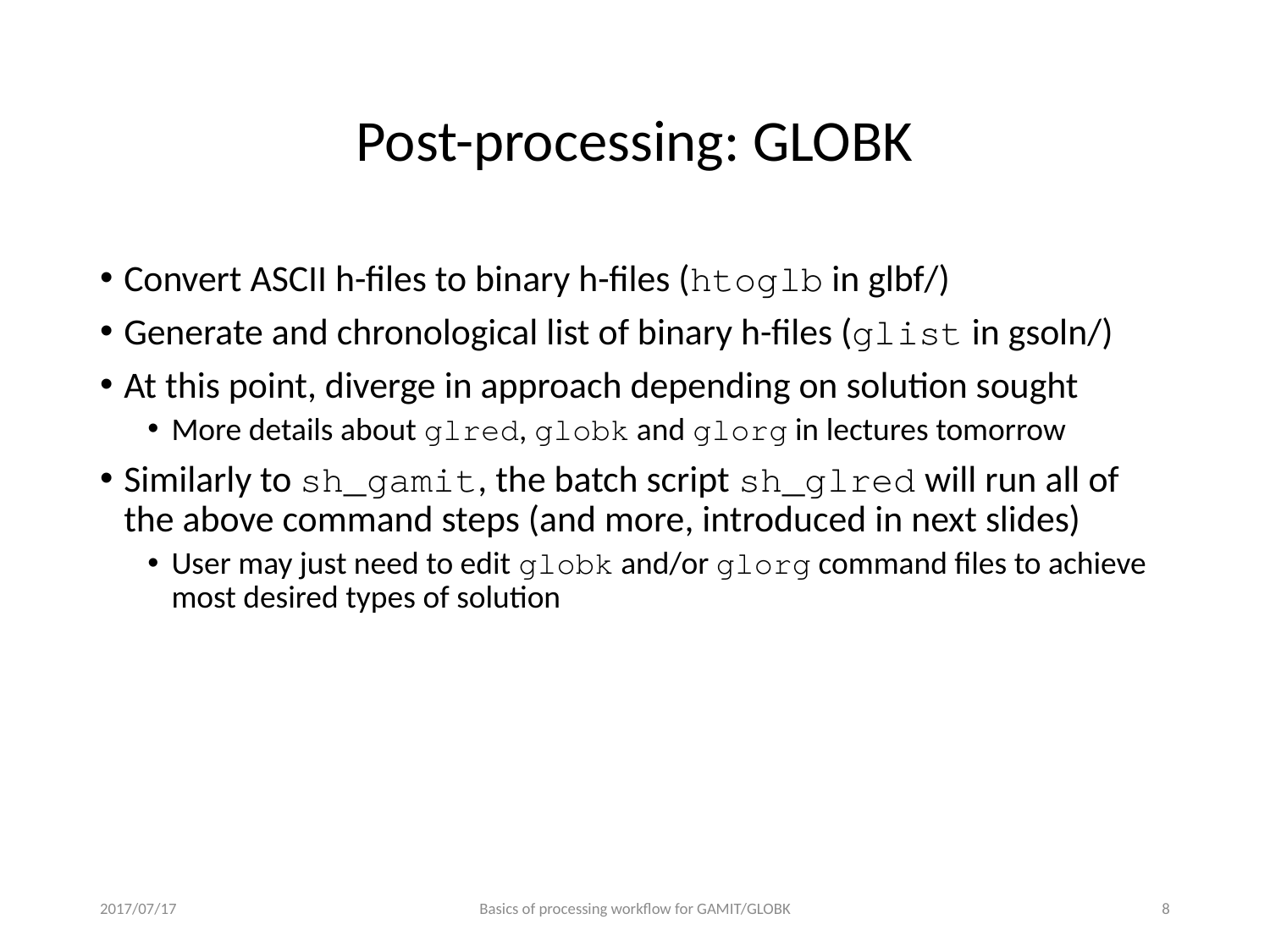

# Post-processing: GLOBK
Convert ASCII h-files to binary h-files (htoglb in glbf/)
Generate and chronological list of binary h-files (glist in gsoln/)
At this point, diverge in approach depending on solution sought
More details about glred, globk and glorg in lectures tomorrow
Similarly to sh_gamit, the batch script sh_glred will run all of the above command steps (and more, introduced in next slides)
User may just need to edit globk and/or glorg command files to achieve most desired types of solution
2017/07/17
Basics of processing workflow for GAMIT/GLOBK
8